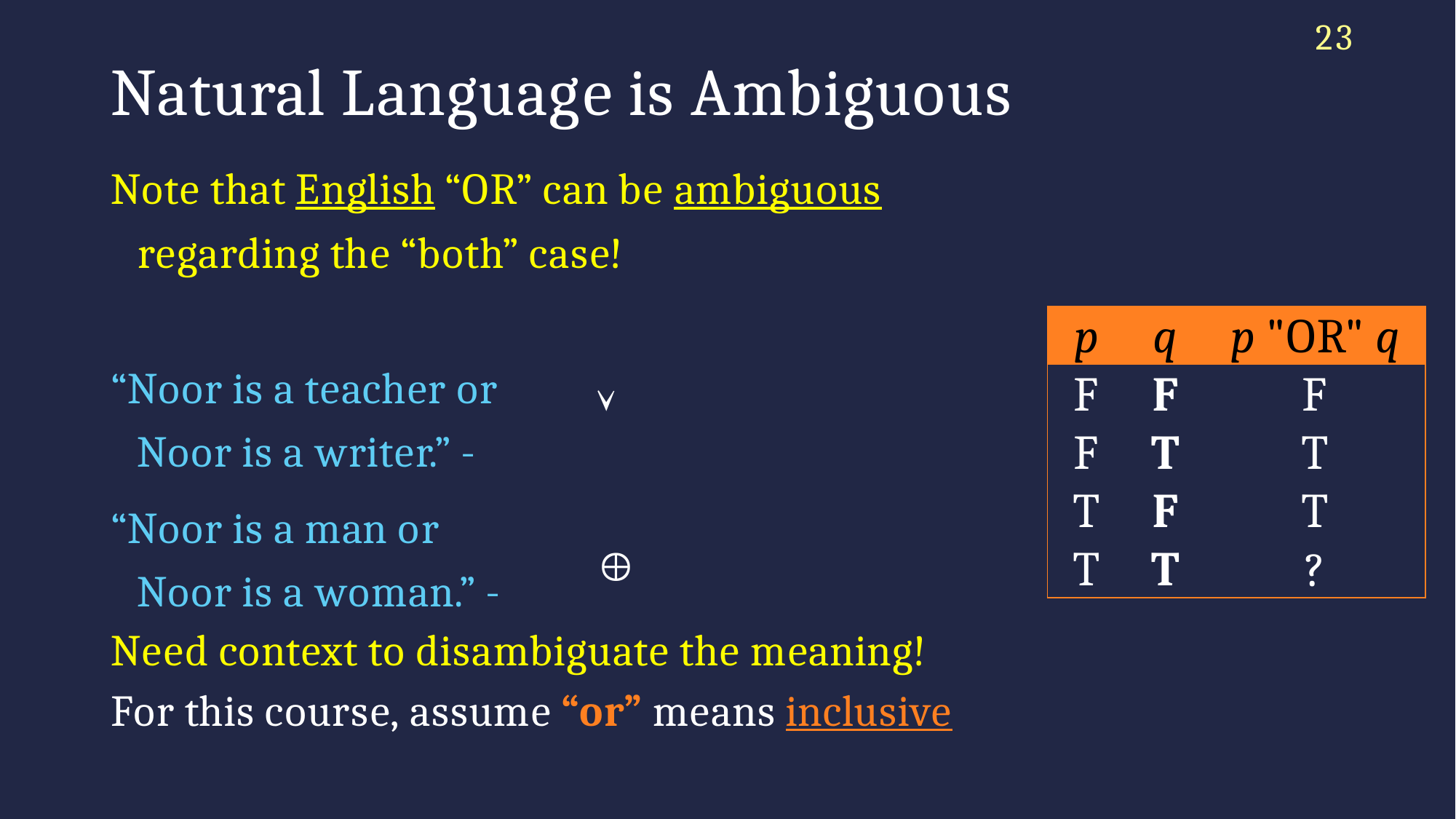

23
# Natural Language is Ambiguous
Note that English “OR” can be ambiguous regarding the “both” case!

“Noor is a teacher or
Noor is a writer.” -
“Noor is a man or
Noor is a woman.” -
Need context to disambiguate the meaning!
For this course, assume “or” means inclusive
| p | q | p "OR" q |
| --- | --- | --- |
| F | F | F |
| F | T | T |
| T | F | T |
| T | T | ? |
∨
⊕